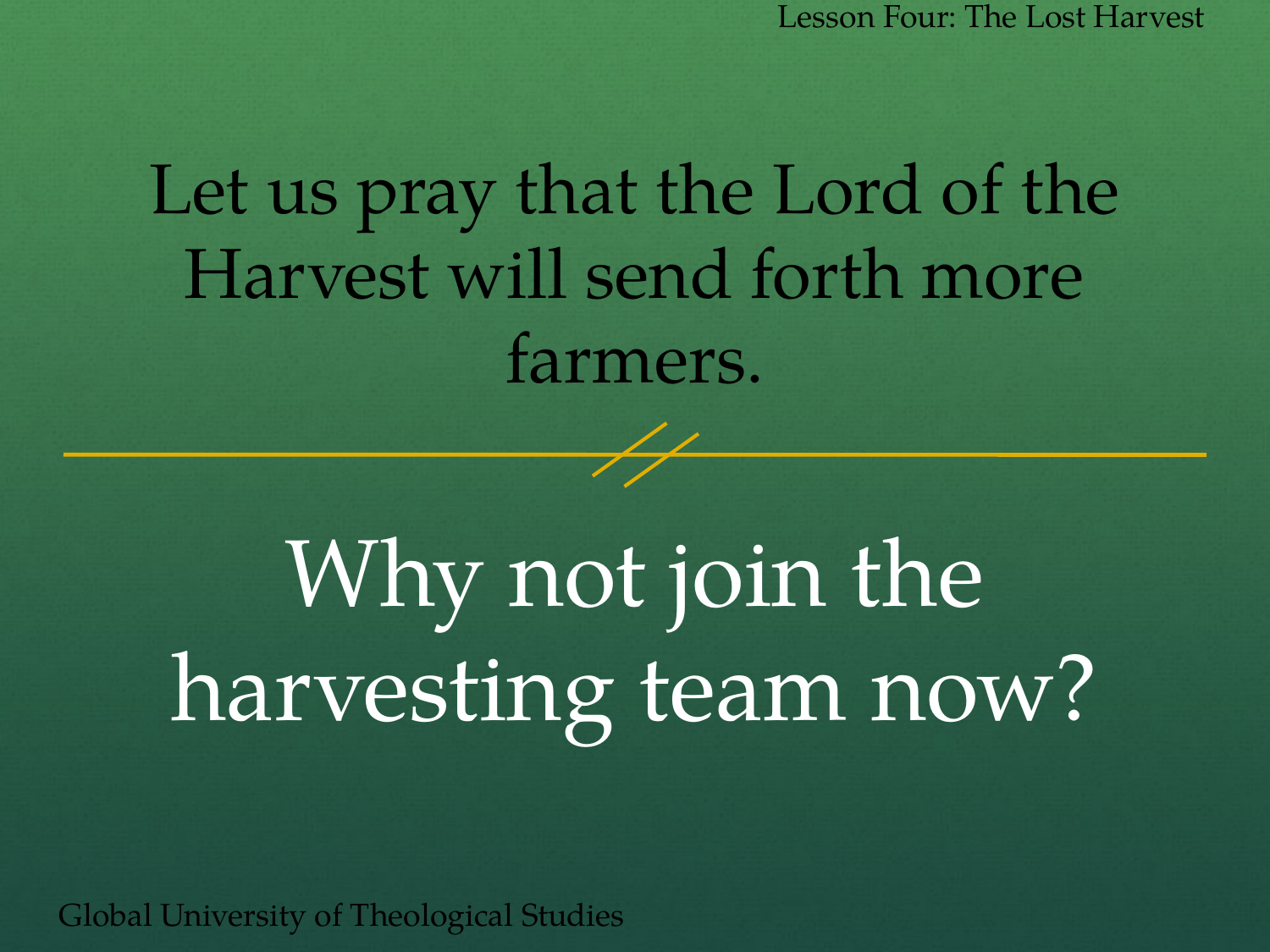

Lesson Four: The Lost Harvest

Let us pray that the Lord of the Harvest will send forth more farmers.
Why not join the harvesting team now?
Global University of Theological Studies